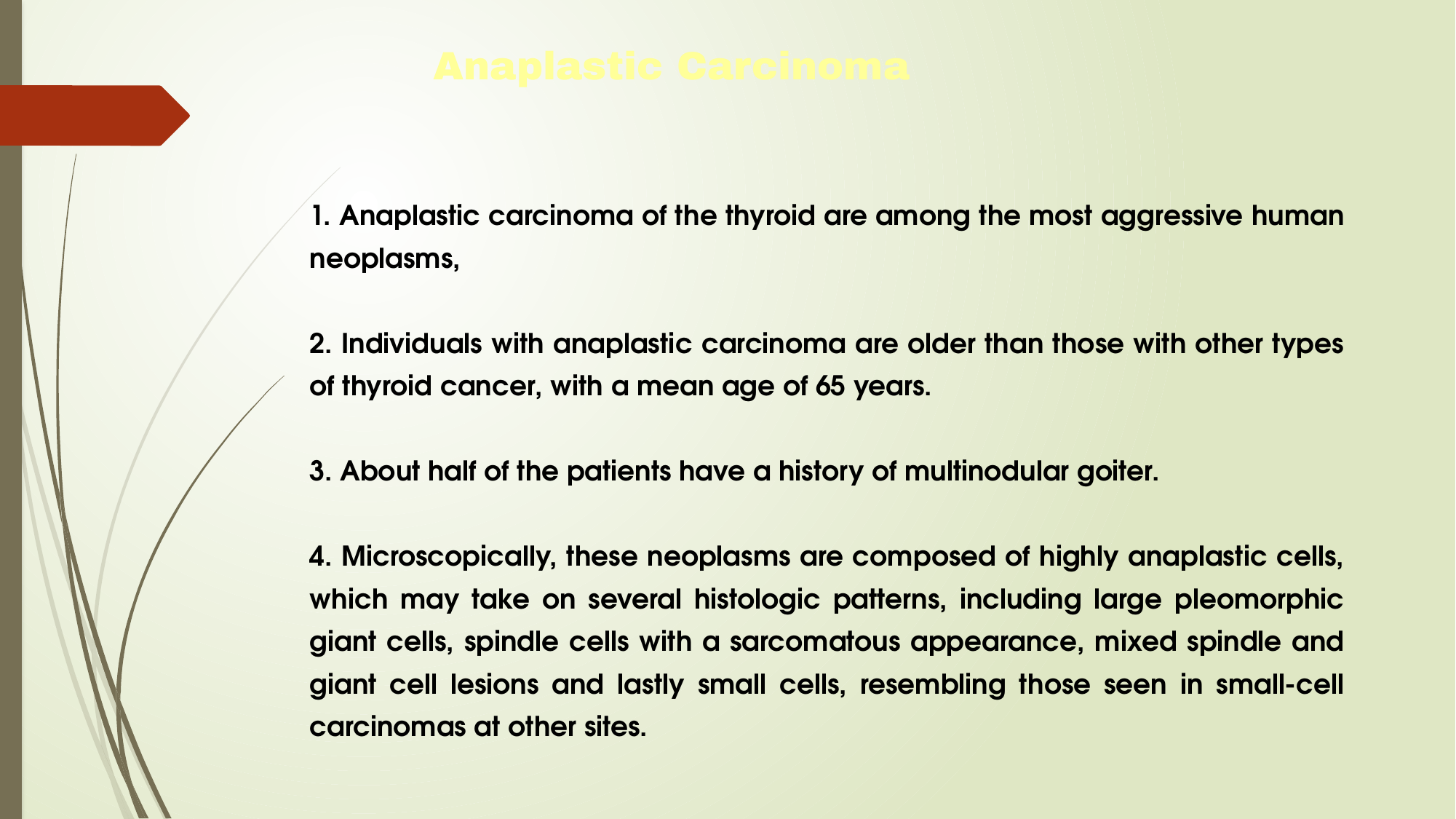

Anaplastic Carcinoma
1. Anaplastic carcinoma of the thyroid are among the most aggressive human neoplasms,

2. Individuals with anaplastic carcinoma are older than those with other types of thyroid cancer, with a mean age of 65 years.

3. About half of the patients have a history of multinodular goiter.

4. Microscopically, these neoplasms are composed of highly anaplastic cells, which may take on several histologic patterns, including large pleomorphic giant cells, spindle cells with a sarcomatous appearance, mixed spindle and giant cell lesions and lastly small cells, resembling those seen in small-cell carcinomas at other sites.